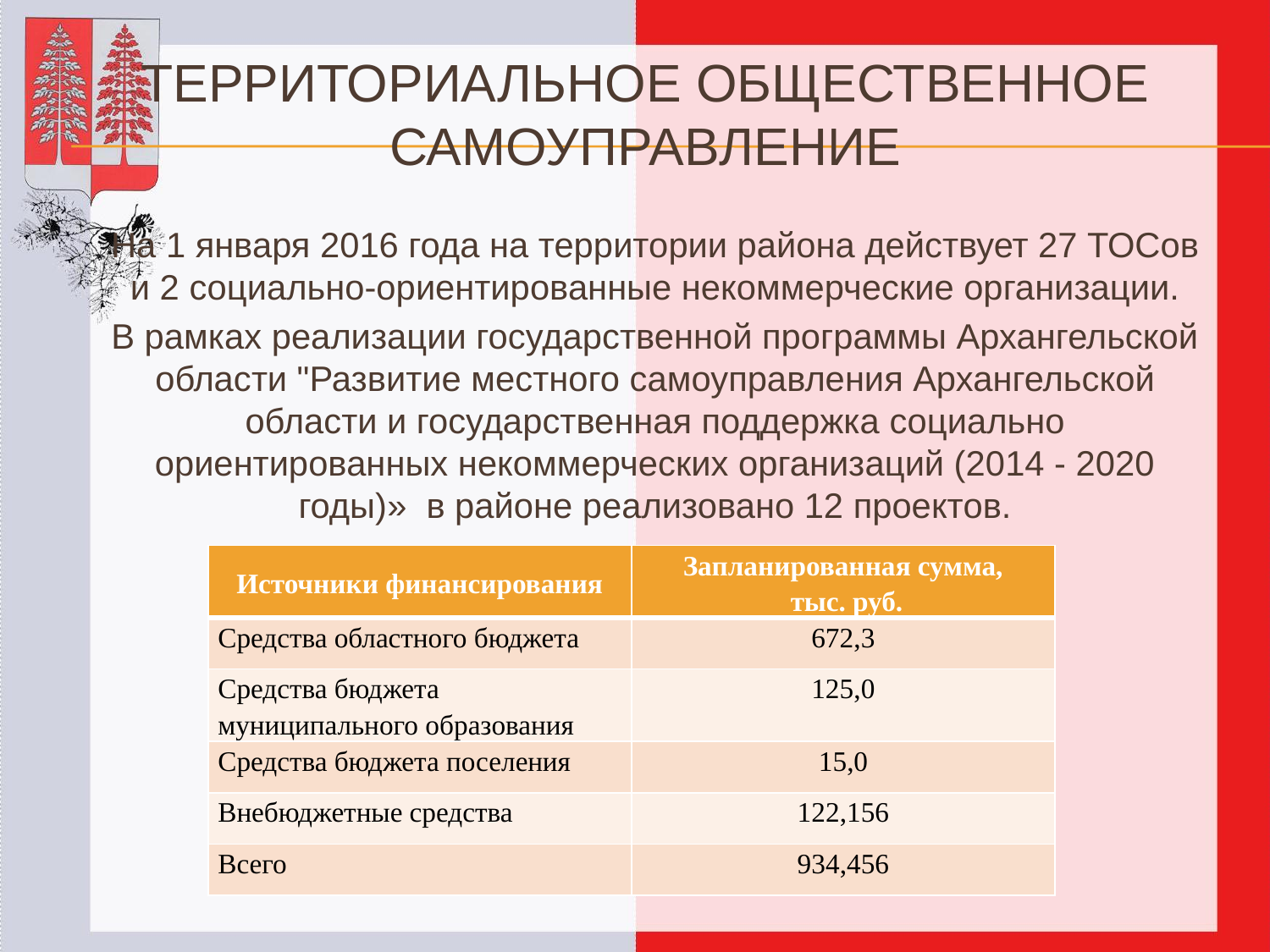

# ТЕРРИТОРИАЛЬНОЕ ОБЩЕСТВЕННОЕ САМОУПРАВЛЕНИЕ
На 1 января 2016 года на территории района действует 27 ТОСов и 2 социально-ориентированные некоммерческие организации.
В рамках реализации государственной программы Архангельской области "Развитие местного самоуправления Архангельской области и государственная поддержка социально ориентированных некоммерческих организаций (2014 - 2020 годы)»  в районе реализовано 12 проектов.

| Источники финансирования | Запланированная сумма, тыс. руб. |
| --- | --- |
| Средства областного бюджета | 672,3 |
| Средства бюджета муниципального образования | 125,0 |
| Средства бюджета поселения | 15,0 |
| Внебюджетные средства | 122,156 |
| Всего | 934,456 |